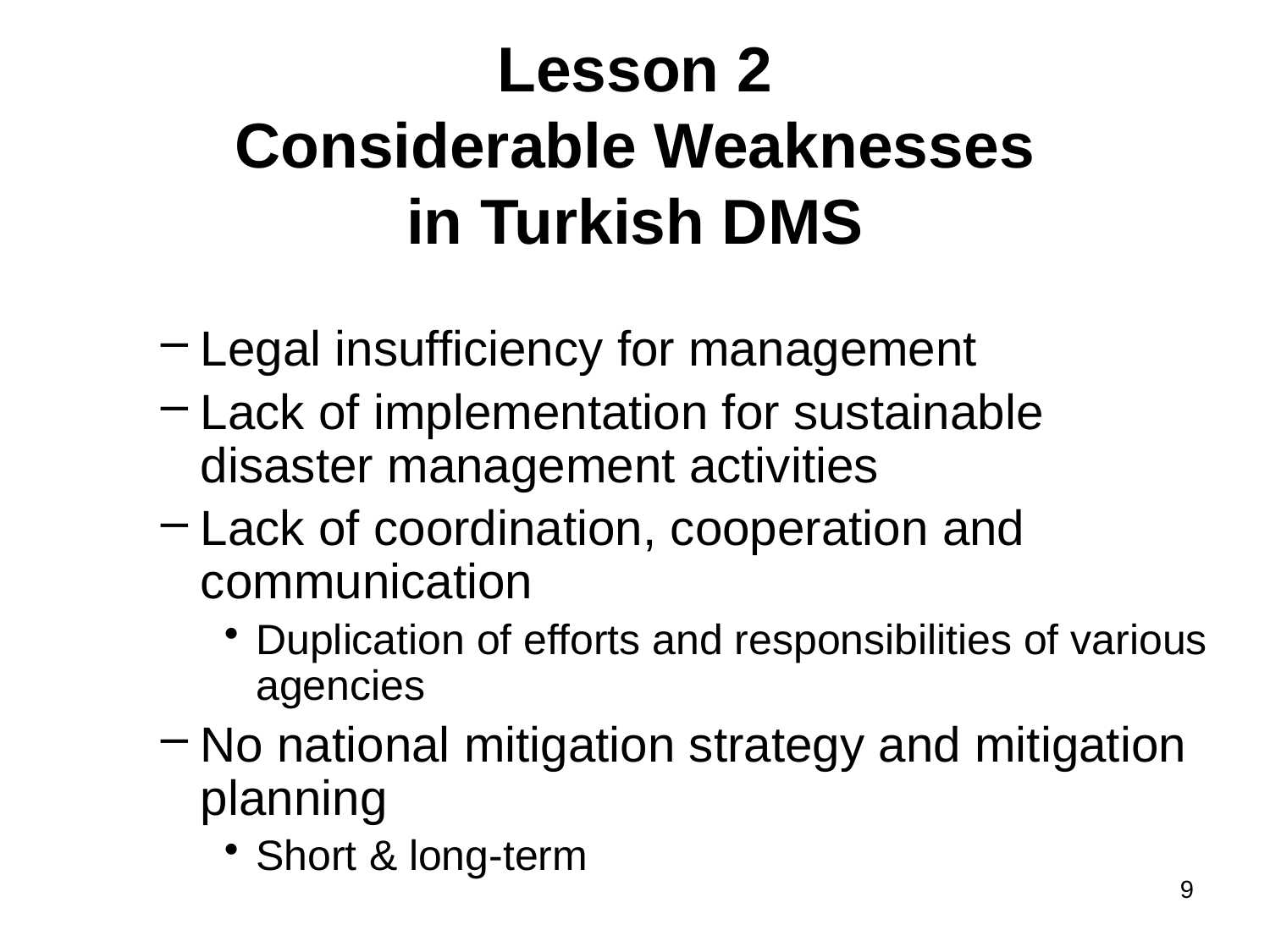

# Lesson 2 Considerable Weaknesses in Turkish DMS

Legal insufficiency for management
Lack of implementation for sustainable disaster management activities
Lack of coordination, cooperation and communication
Duplication of efforts and responsibilities of various agencies
No national mitigation strategy and mitigation planning
Short & long-term

9